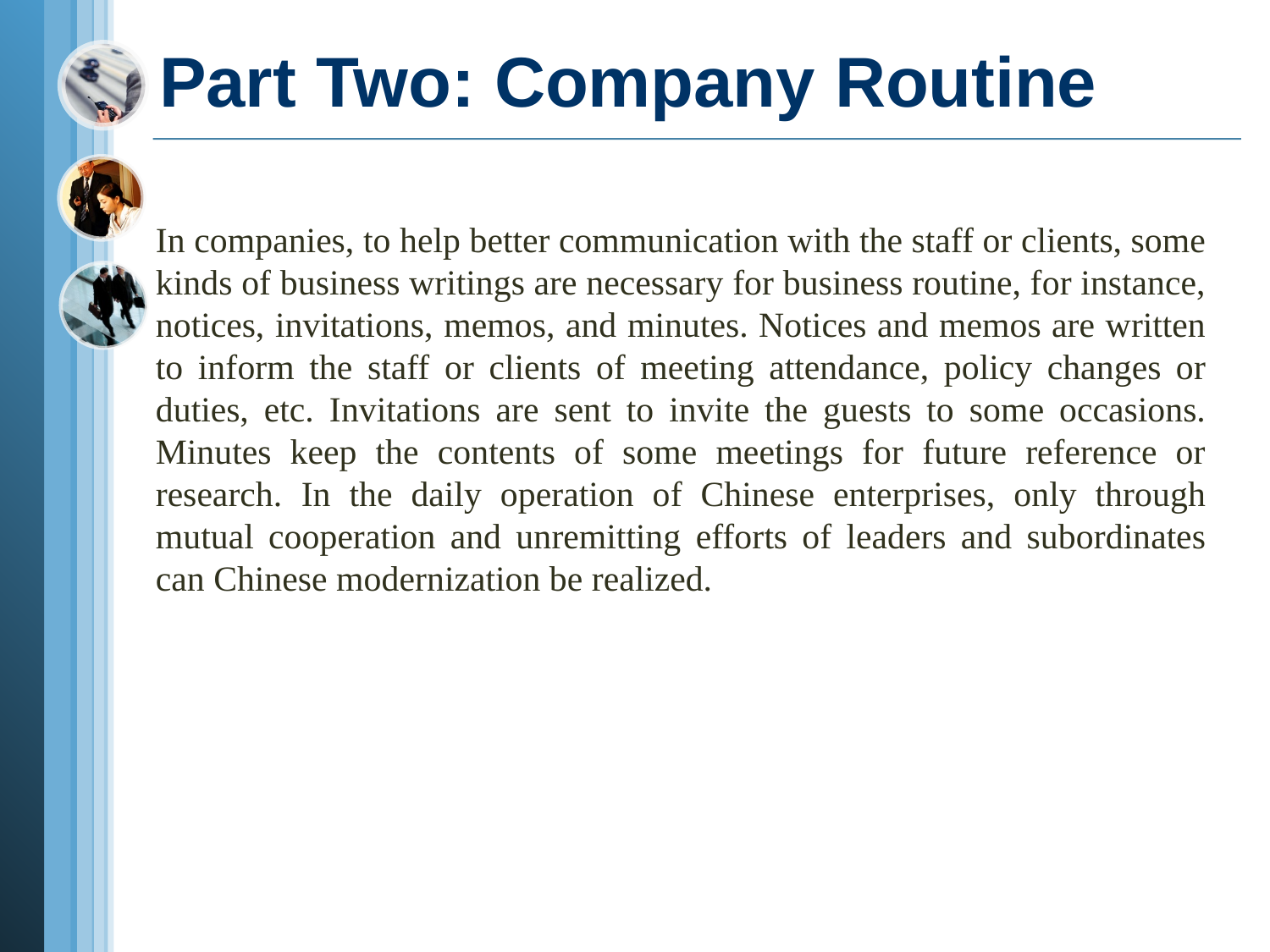

# Part Two: Company Routine

In companies, to help better communication with the staff or clients, some kinds of business writings are necessary for business routine, for instance, notices, invitations, memos, and minutes. Notices and memos are written to inform the staff or clients of meeting attendance, policy changes or duties, etc. Invitations are sent to invite the guests to some occasions. Minutes keep the contents of some meetings for future reference or research. In the daily operation of Chinese enterprises, only through mutual cooperation and unremitting efforts of leaders and subordinates can Chinese modernization be realized.